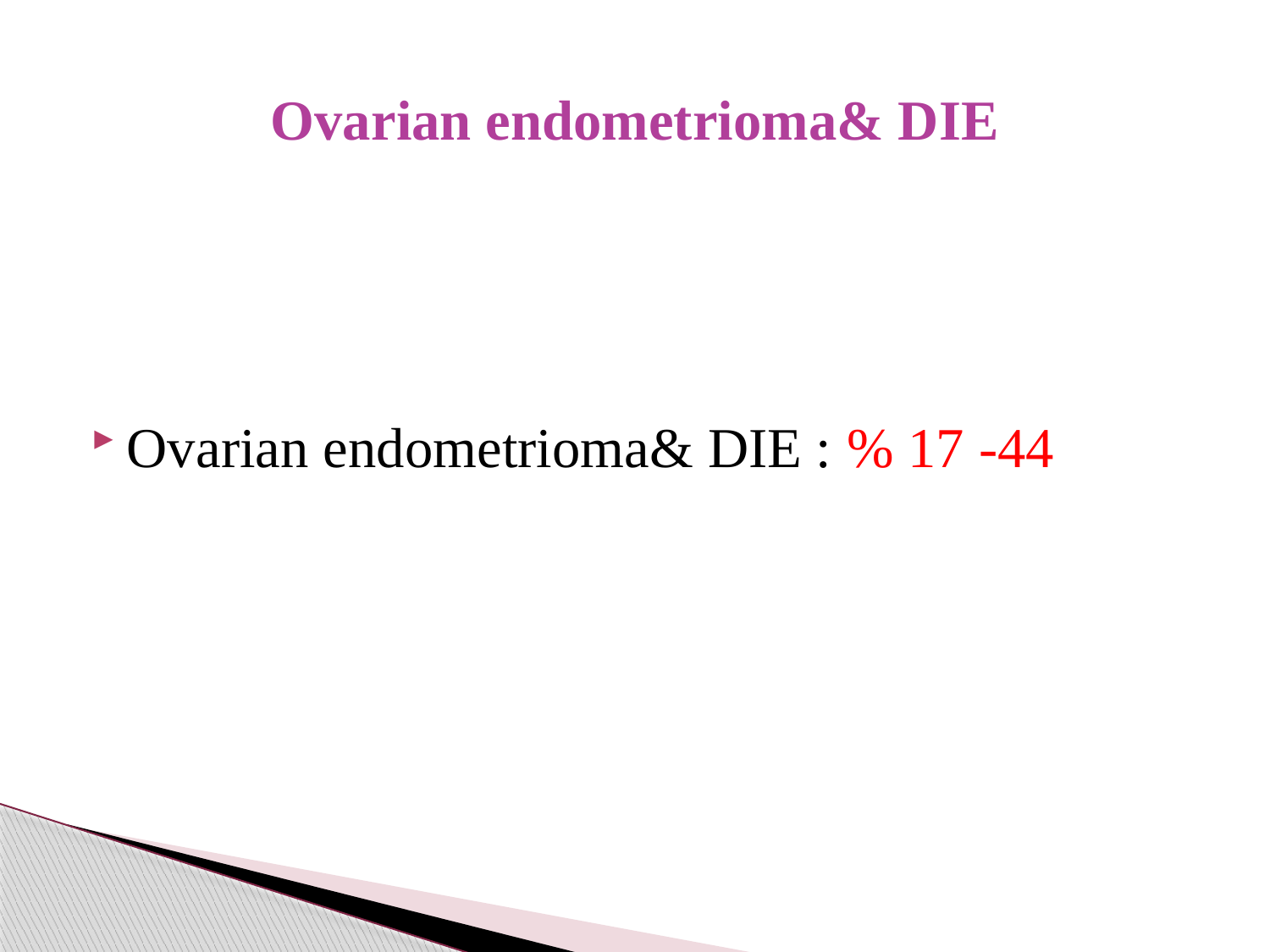

# Ovarian endometrioma& DIE

Ovarian endometrioma& DIE : % 17 -44